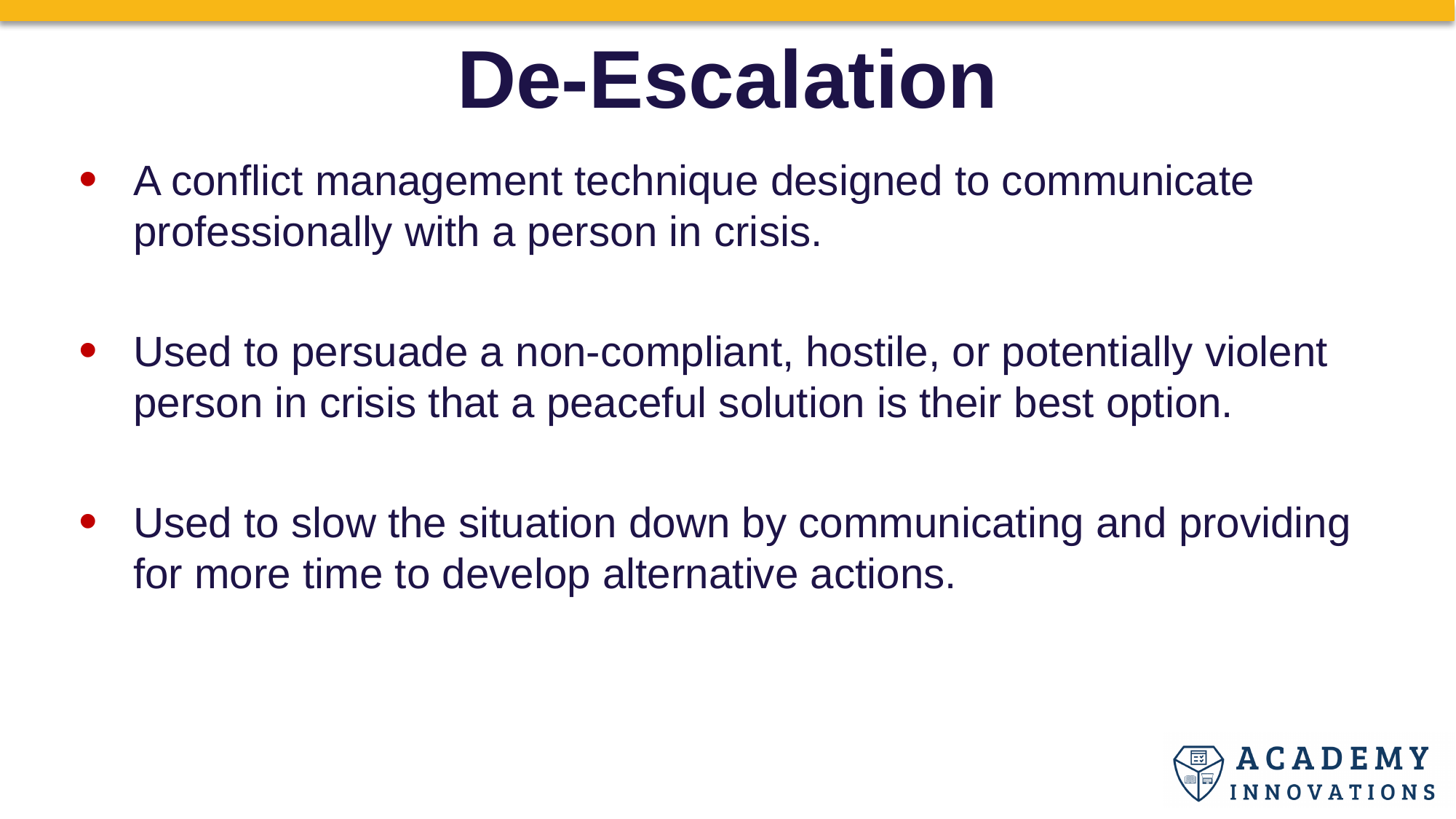

De-Escalation
A conflict management technique designed to communicate professionally with a person in crisis.

Used to persuade a non-compliant, hostile, or potentially violent person in crisis that a peaceful solution is their best option.

Used to slow the situation down by communicating and providing for more time to develop alternative actions.